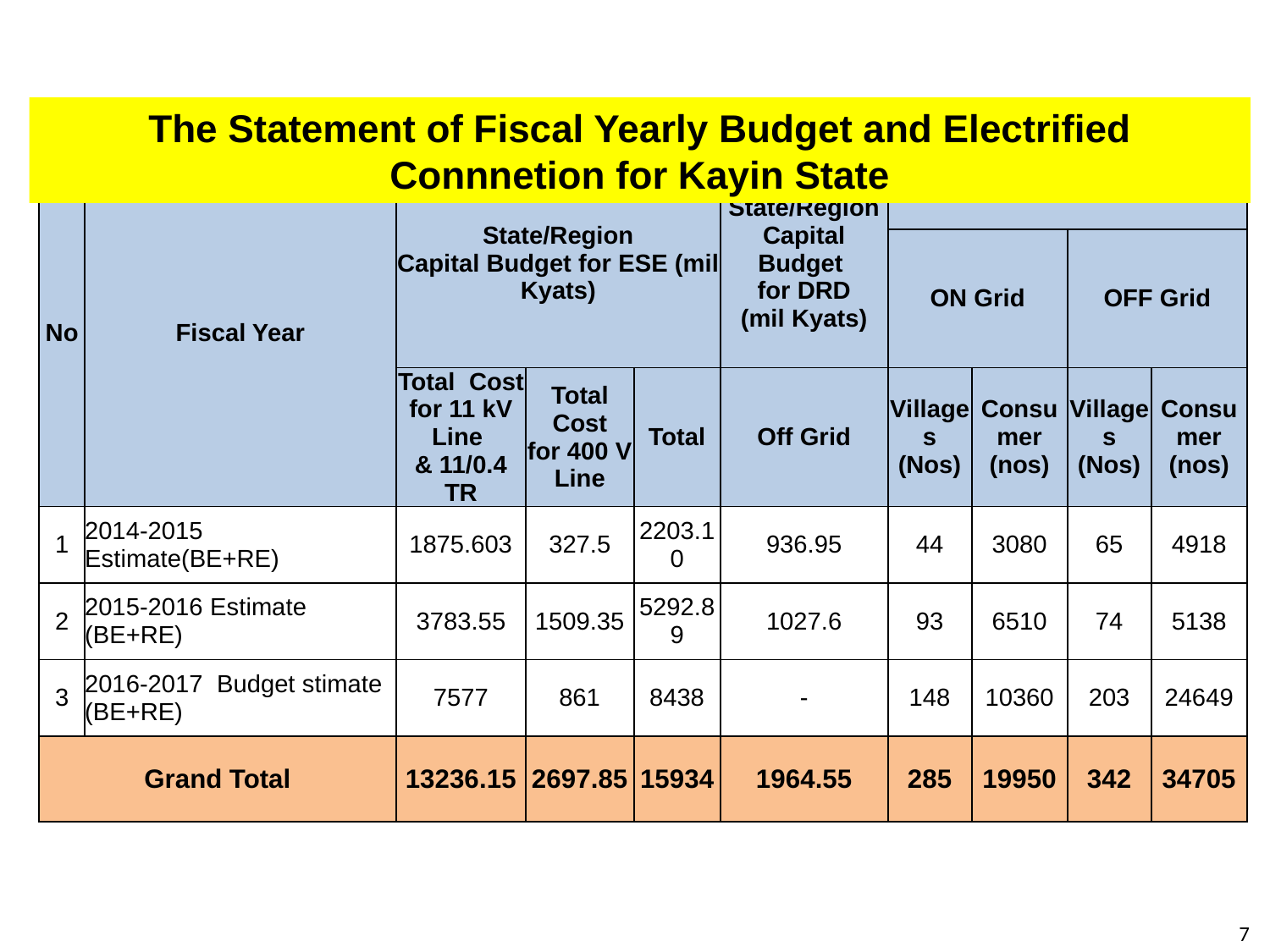

The Statement of Fiscal Yearly Budget and Electrified Connnetion for Kayin State
| No | Fiscal Year | State/Region Capital Budget for ESE (mil Kyats) |  |  | State/Region Capital Budget for DRD (mil Kyats) | Electrified Connection |  |  |  |
| --- | --- | --- | --- | --- | --- | --- | --- | --- | --- |
|  |  |  |  |  |  | ON Grid |  | OFF Grid |  |
|  |  | Total Cost for 11 kV Line & 11/0.4 TR | Total Cost for 400 V Line | Total | Off Grid | Villages (Nos) | Consumer (nos) | Villages (Nos) | Consumer (nos) |
| 1 | 2014-2015 Estimate(BE+RE) | 1875.603 | 327.5 | 2203.10 | 936.95 | 44 | 3080 | 65 | 4918 |
| 2 | 2015-2016 Estimate (BE+RE) | 3783.55 | 1509.35 | 5292.89 | 1027.6 | 93 | 6510 | 74 | 5138 |
| 3 | 2016-2017 Budget stimate (BE+RE) | 7577 | 861 | 8438 | - | 148 | 10360 | 203 | 24649 |
| Grand Total |  | 13236.15 | 2697.85 | 15934 | 1964.55 | 285 | 19950 | 342 | 34705 |
7